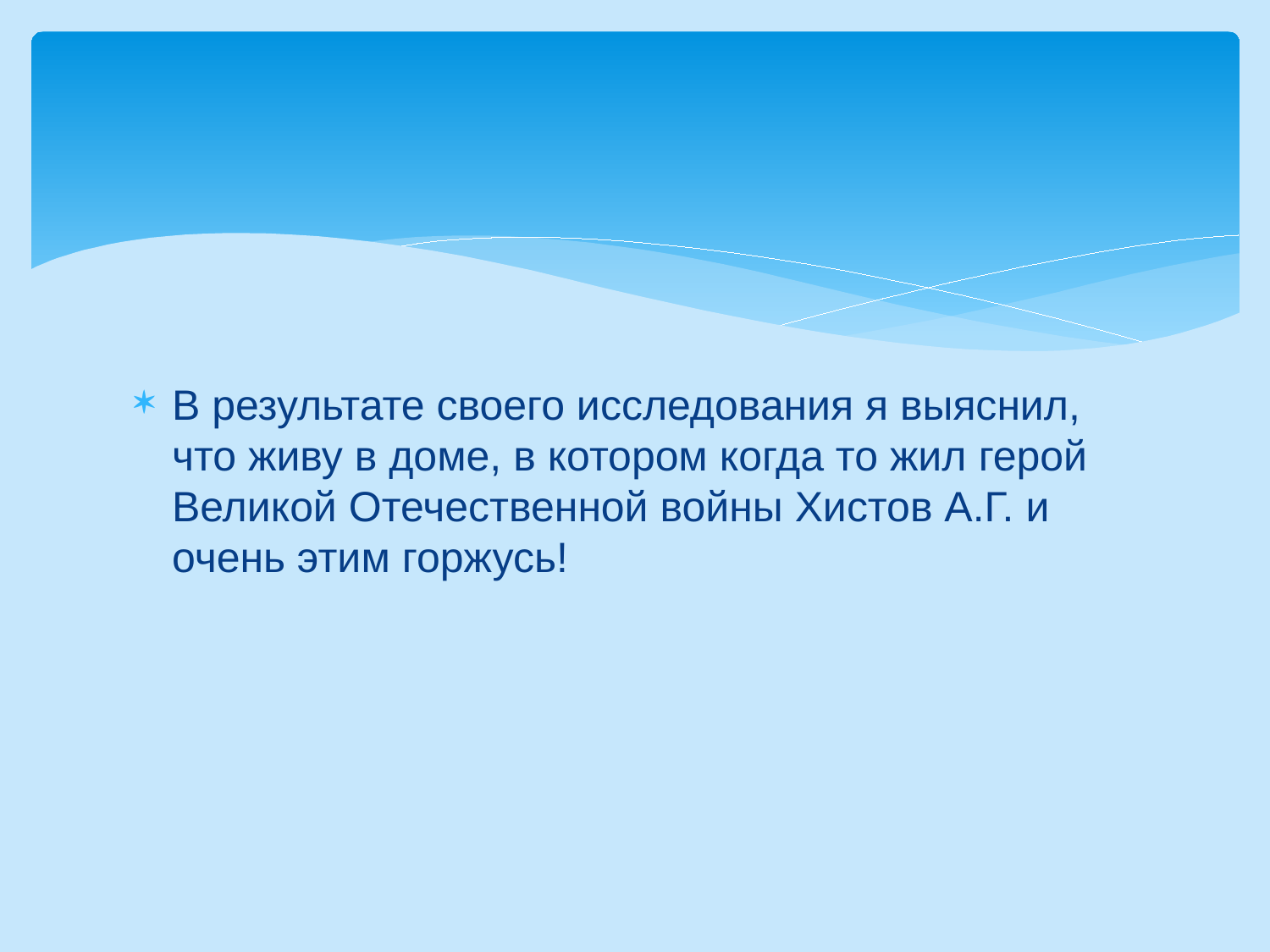

#
В результате своего исследования я выяснил, что живу в доме, в котором когда то жил герой Великой Отечественной войны Хистов А.Г. и очень этим горжусь!